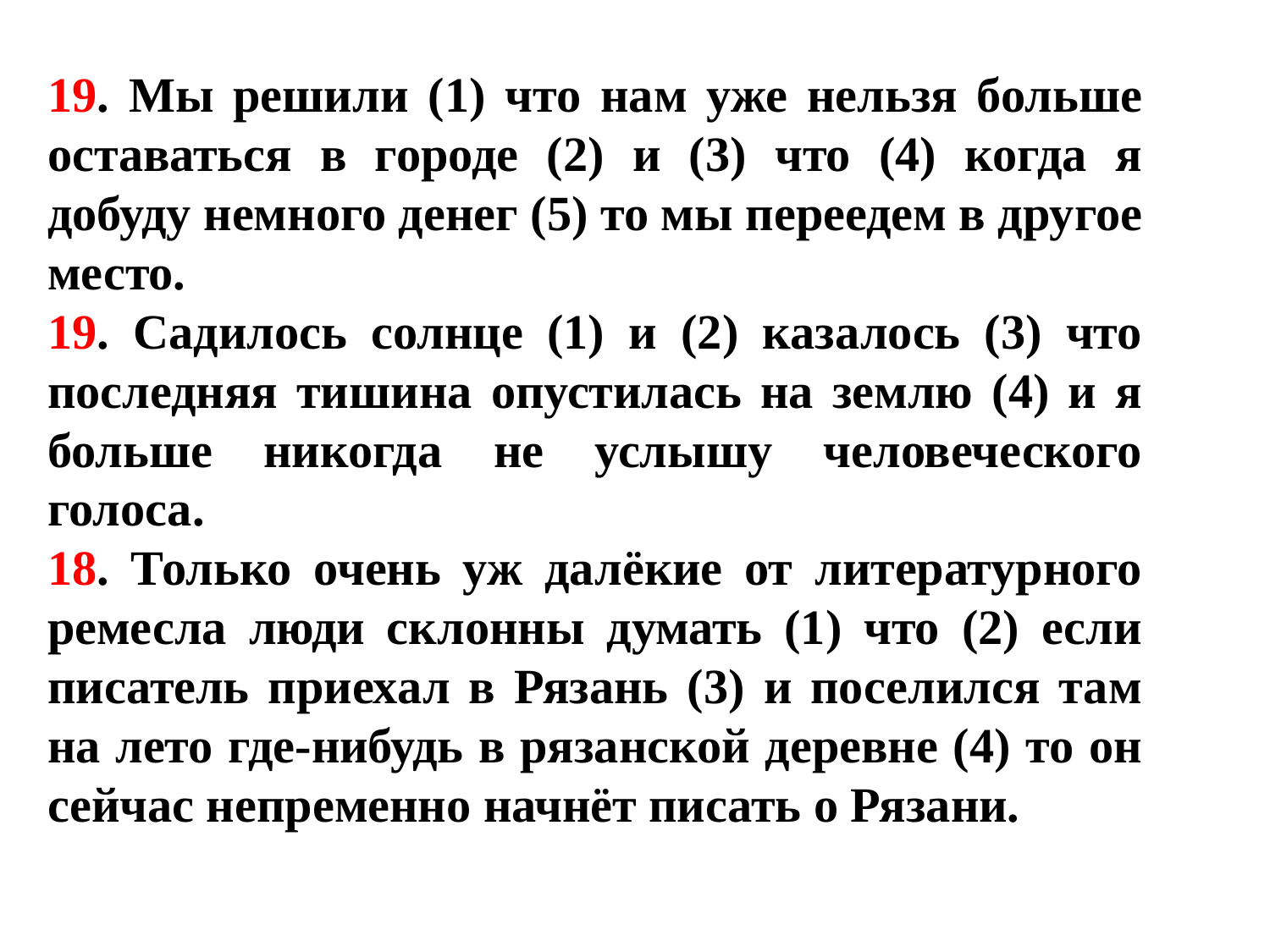

19. Мы решили (1) что нам уже нельзя больше оставаться в городе (2) и (3) что (4) когда я добуду немного денег (5) то мы переедем в другое место.
19. Садилось солнце (1) и (2) казалось (3) что последняя тишина опустилась на землю (4) и я больше никогда не услышу человеческого голоса.
18. Только очень уж далёкие от литературного ремесла люди склонны думать (1) что (2) если писатель приехал в Рязань (3) и поселился там на лето где-нибудь в рязанской деревне (4) то он сейчас непременно начнёт писать о Рязани.